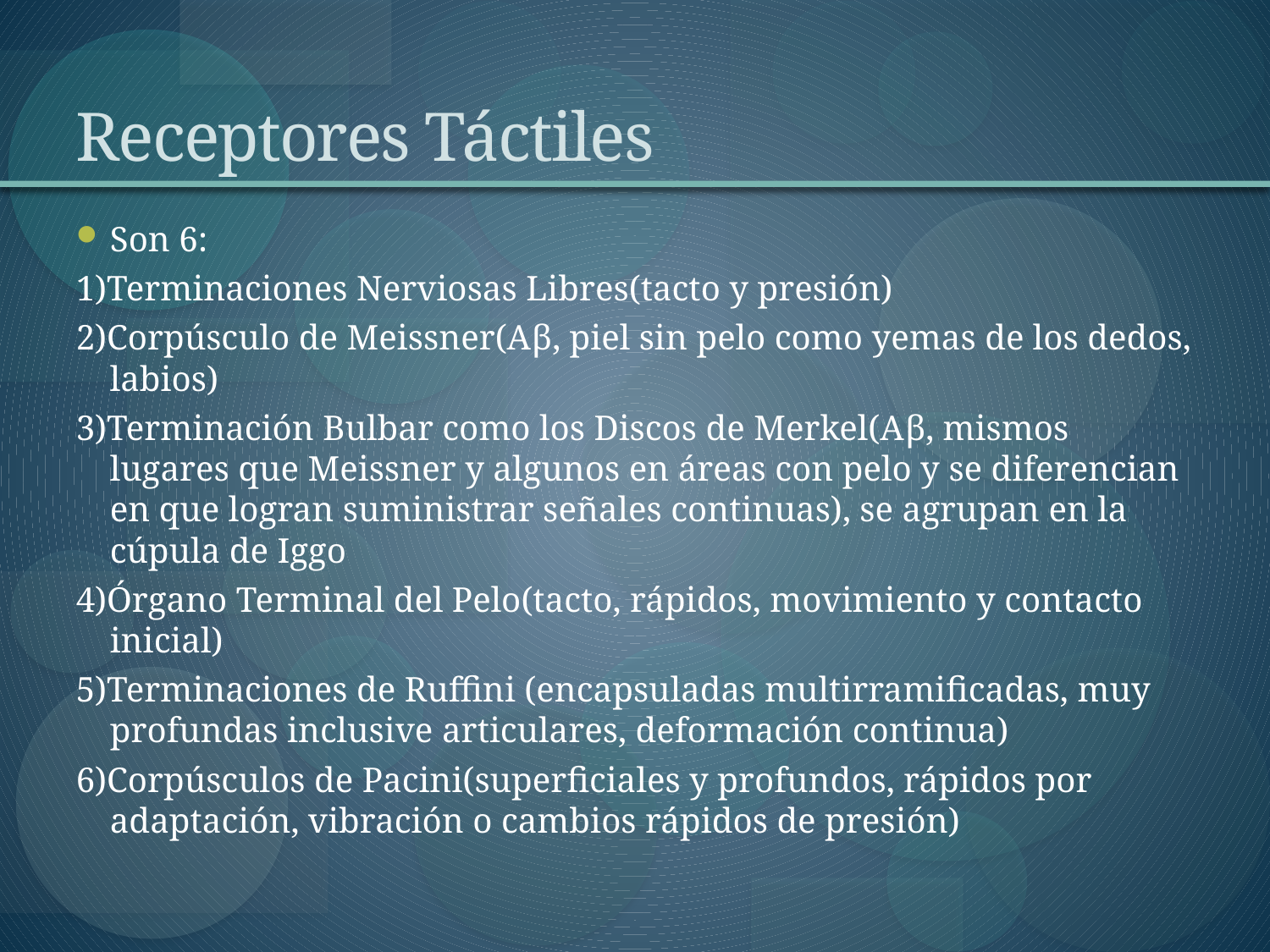

# Receptores Táctiles
Son 6:
1)Terminaciones Nerviosas Libres(tacto y presión)
2)Corpúsculo de Meissner(Aβ, piel sin pelo como yemas de los dedos, labios)
3)Terminación Bulbar como los Discos de Merkel(Aβ, mismos lugares que Meissner y algunos en áreas con pelo y se diferencian en que logran suministrar señales continuas), se agrupan en la cúpula de Iggo
4)Órgano Terminal del Pelo(tacto, rápidos, movimiento y contacto inicial)
5)Terminaciones de Ruffini (encapsuladas multirramificadas, muy profundas inclusive articulares, deformación continua)
6)Corpúsculos de Pacini(superficiales y profundos, rápidos por adaptación, vibración o cambios rápidos de presión)